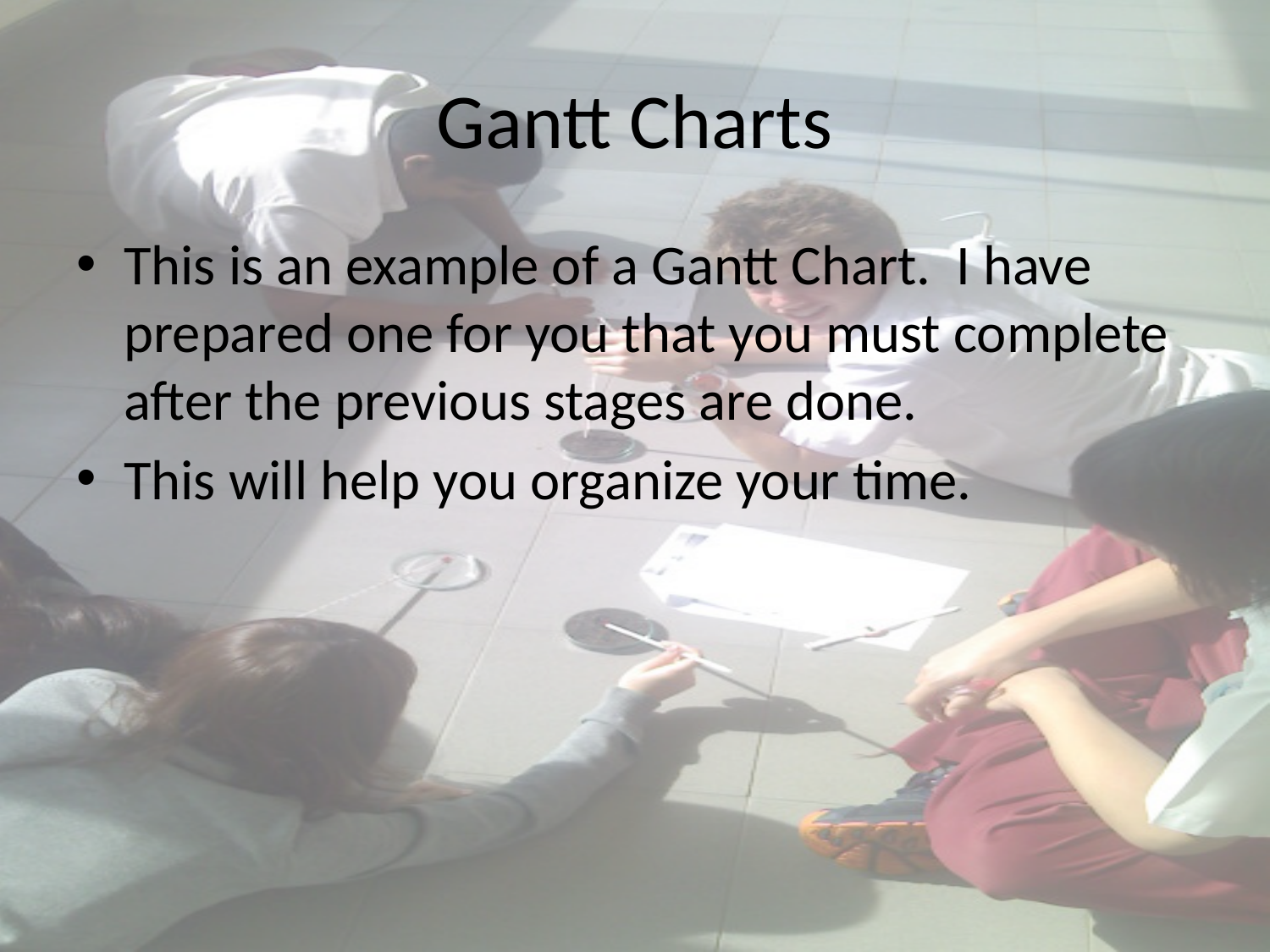

# Gantt Charts
This is an example of a Gantt Chart.  I have prepared one for you that you must complete after the previous stages are done.
This will help you organize your time.